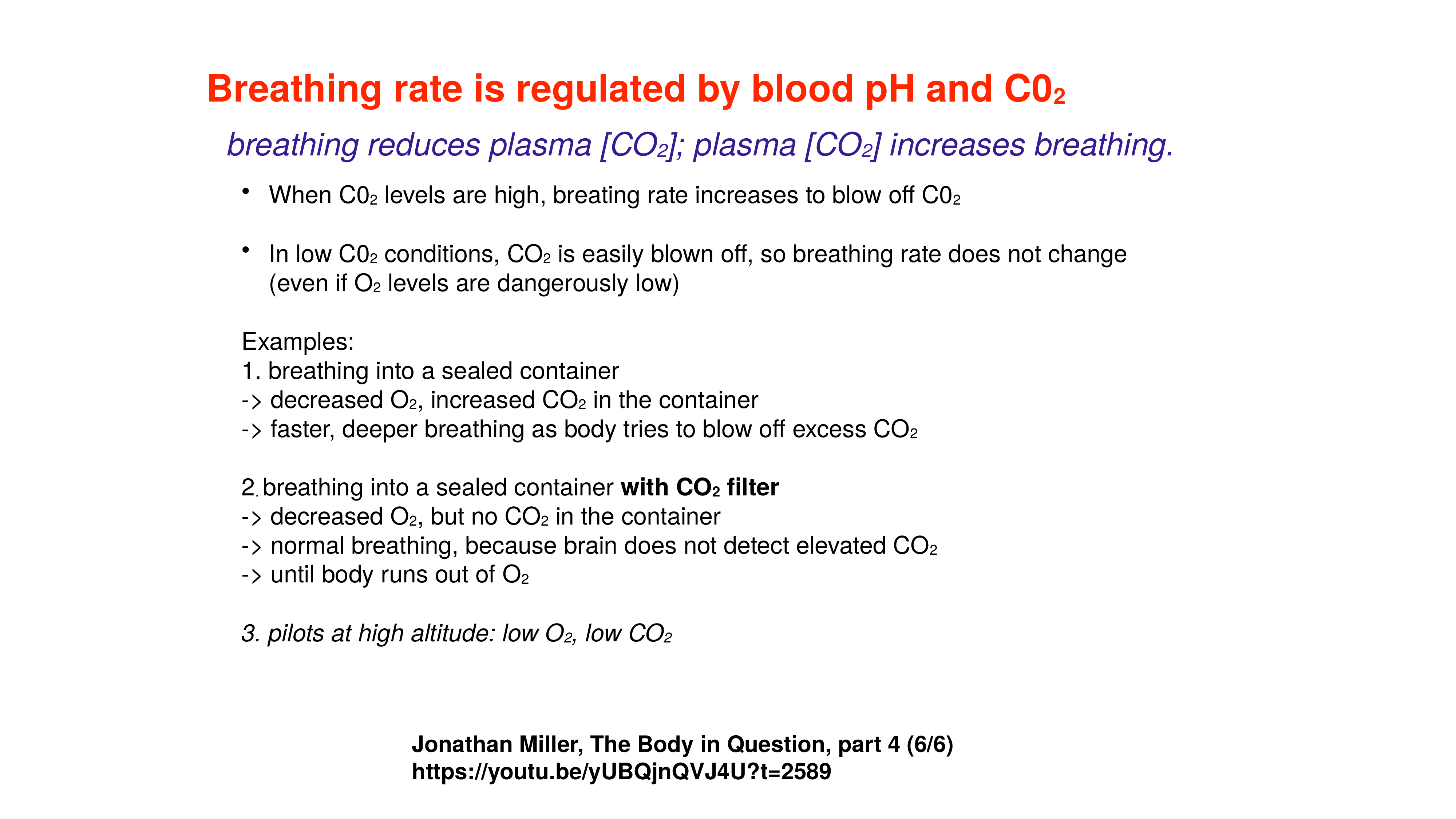

# Breathing rate is regulated by blood pH and C02
breathing reduces plasma [CO2]; plasma [CO2] increases breathing.
When C02 levels are high, breating rate increases to blow off C02
In low C02 conditions, CO2 is easily blown off, so breathing rate does not change (even if O2 levels are dangerously low)
Examples:
1. breathing into a sealed container
-> decreased O2, increased CO2 in the container
-> faster, deeper breathing as body tries to blow off excess CO2

2. breathing into a sealed container with CO2 filter
-> decreased O2, but no CO2 in the container
-> normal breathing, because brain does not detect elevated CO2
-> until body runs out of O2
3. pilots at high altitude: low O2, low CO2
Jonathan Miller, The Body in Question, part 4 (6/6)
https://youtu.be/yUBQjnQVJ4U?t=2589